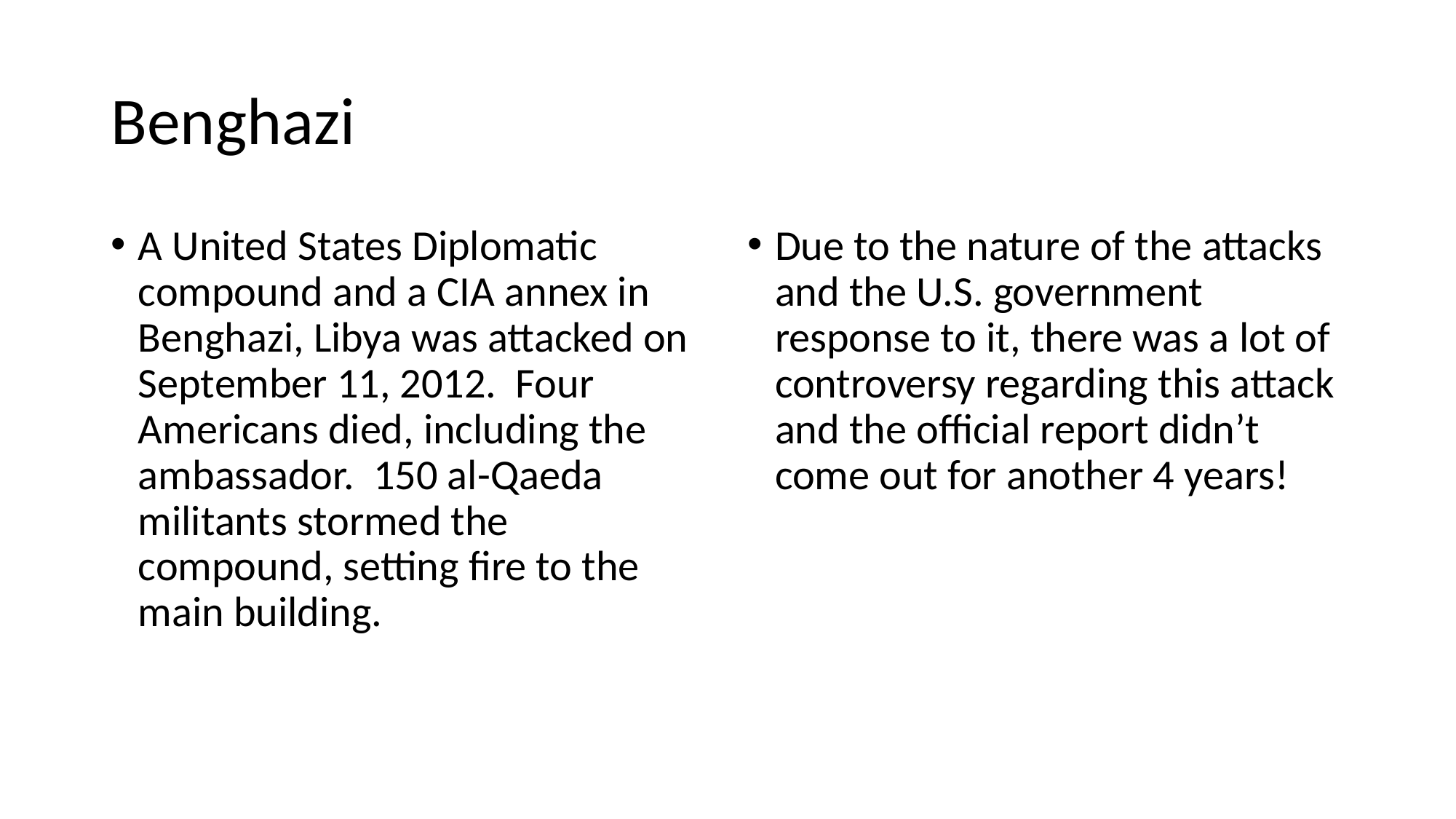

# Benghazi
A United States Diplomatic compound and a CIA annex in Benghazi, Libya was attacked on September 11, 2012.  Four Americans died, including the ambassador.  150 al-Qaeda militants stormed the compound, setting fire to the main building.
Due to the nature of the attacks and the U.S. government response to it, there was a lot of controversy regarding this attack and the official report didn’t come out for another 4 years!